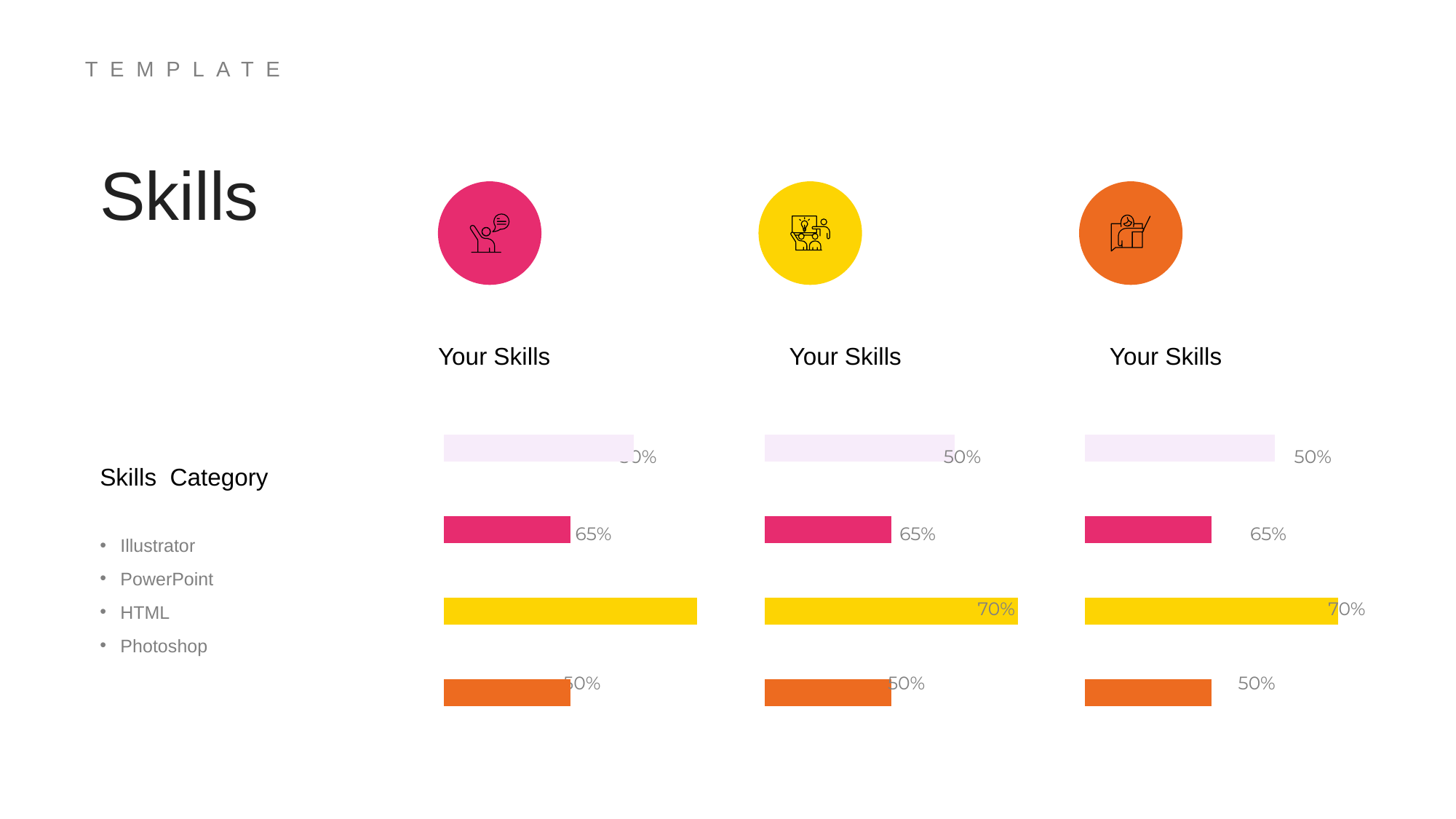

TEMPLATE
Skills

Your Skills
Your Skills
Your Skills

### Chart

| Category | Series 1 |
|---|---|
| Category 1 | 2.0 |
| Category 2 | 4.0 |
| Category 3 | 2.0 |
| Category 4 | 3.0 |

### Chart

| Category | Series 1 |
|---|---|
| Category 1 | 2.0 |
| Category 2 | 4.0 |
| Category 3 | 2.0 |
| Category 4 | 3.0 |

### Chart

| Category | Series 1 |
|---|---|
| Category 1 | 2.0 |
| Category 2 | 4.0 |
| Category 3 | 2.0 |
| Category 4 | 3.0 |
50%
50%
50%
Skills  Category
65%
65%
65%
Illustrator
PowerPoint
HTML
Photoshop
70%
70%
70%
50%
50%
50%